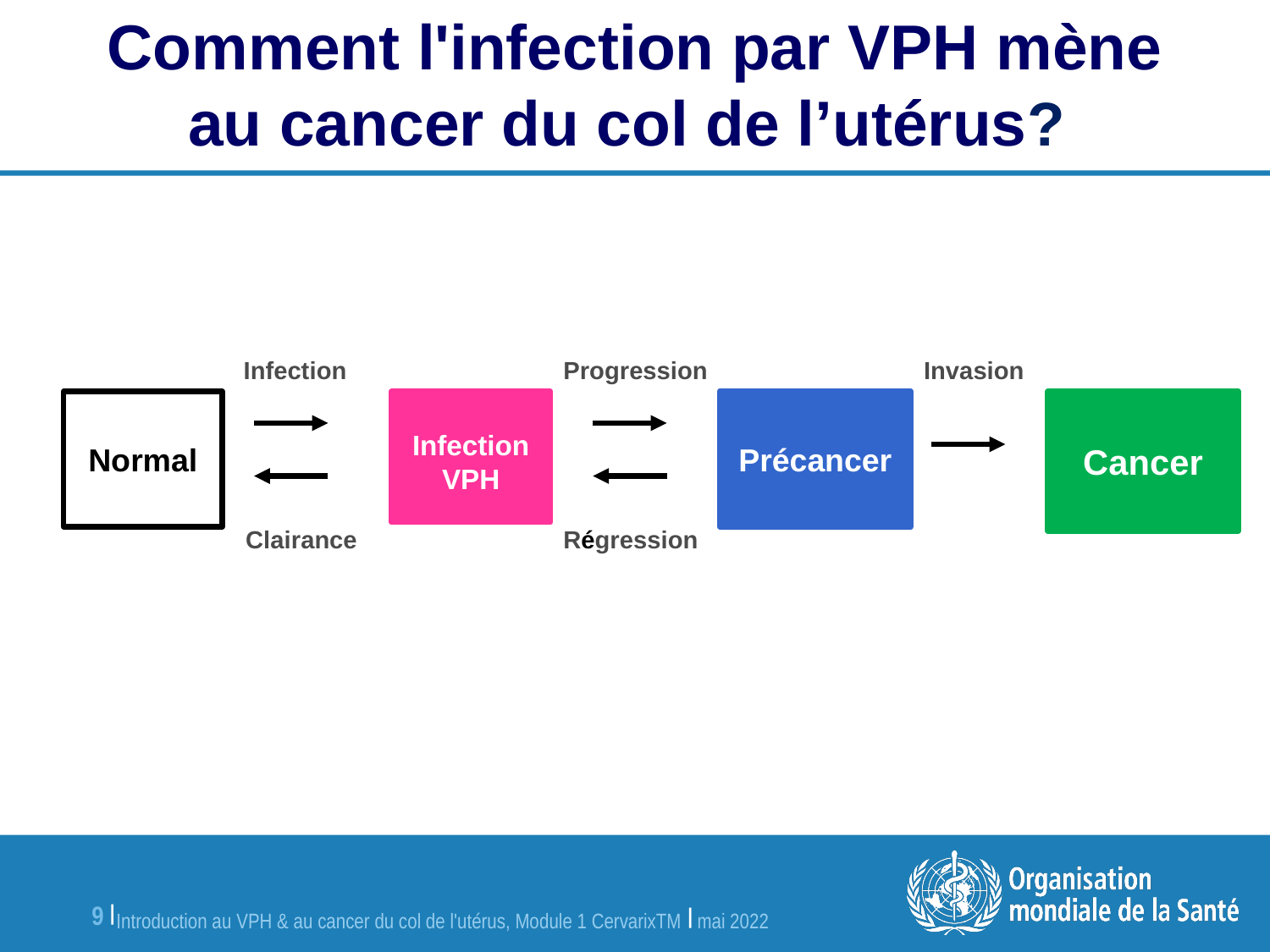

Comment l'infection par VPH mène au cancer du col de l’utérus?
Infection
Progression
Invasion

Normal

Infection VPH

Précancer

Cancer

Clairance
Régression